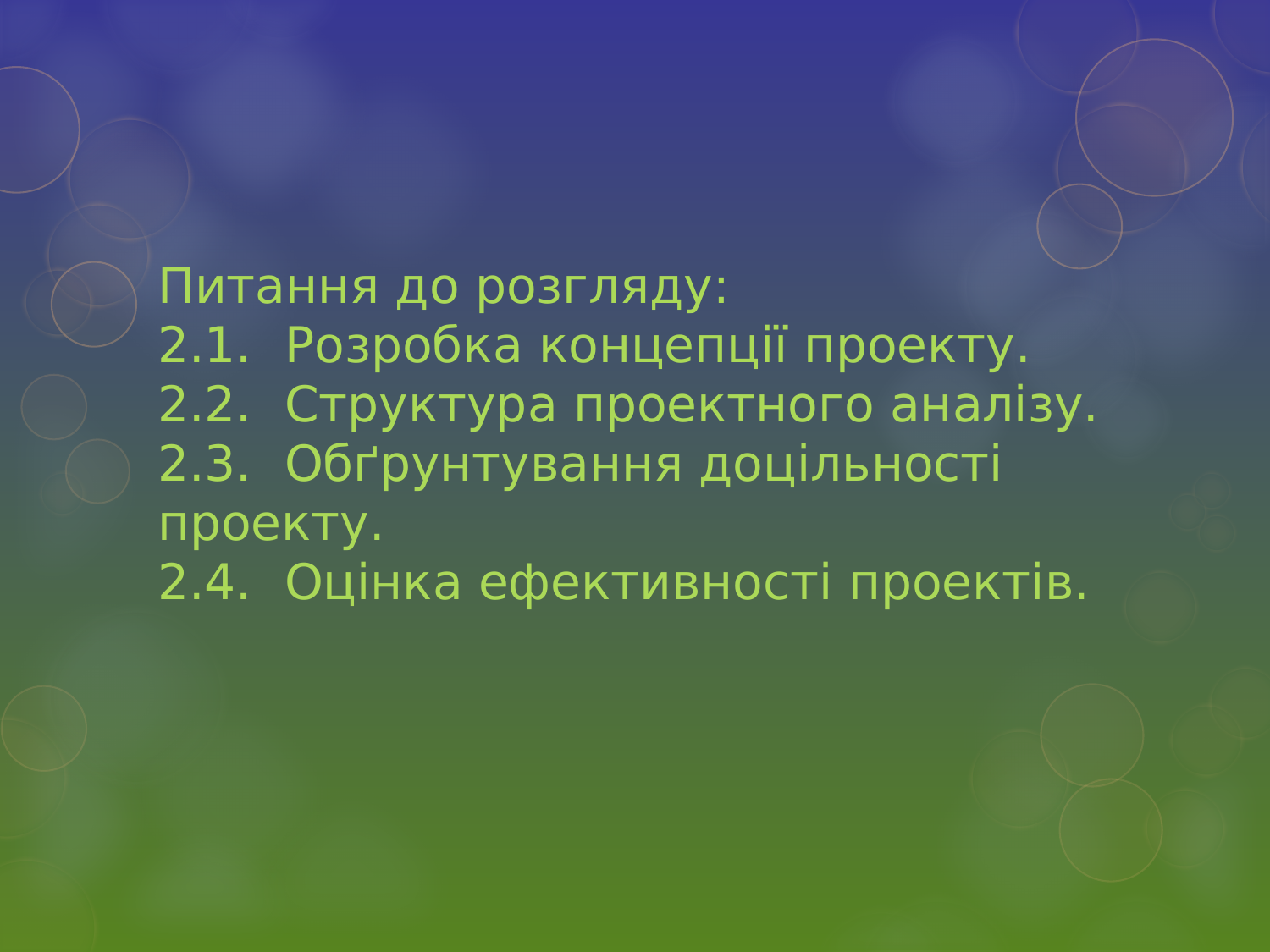

# Питання до розгляду: 2.1.	Розробка концепції проекту. 2.2.	Структура проектного аналізу. 2.3.	Обґрунтування доцільності проекту. 2.4.	Оцінка ефективності проектів.